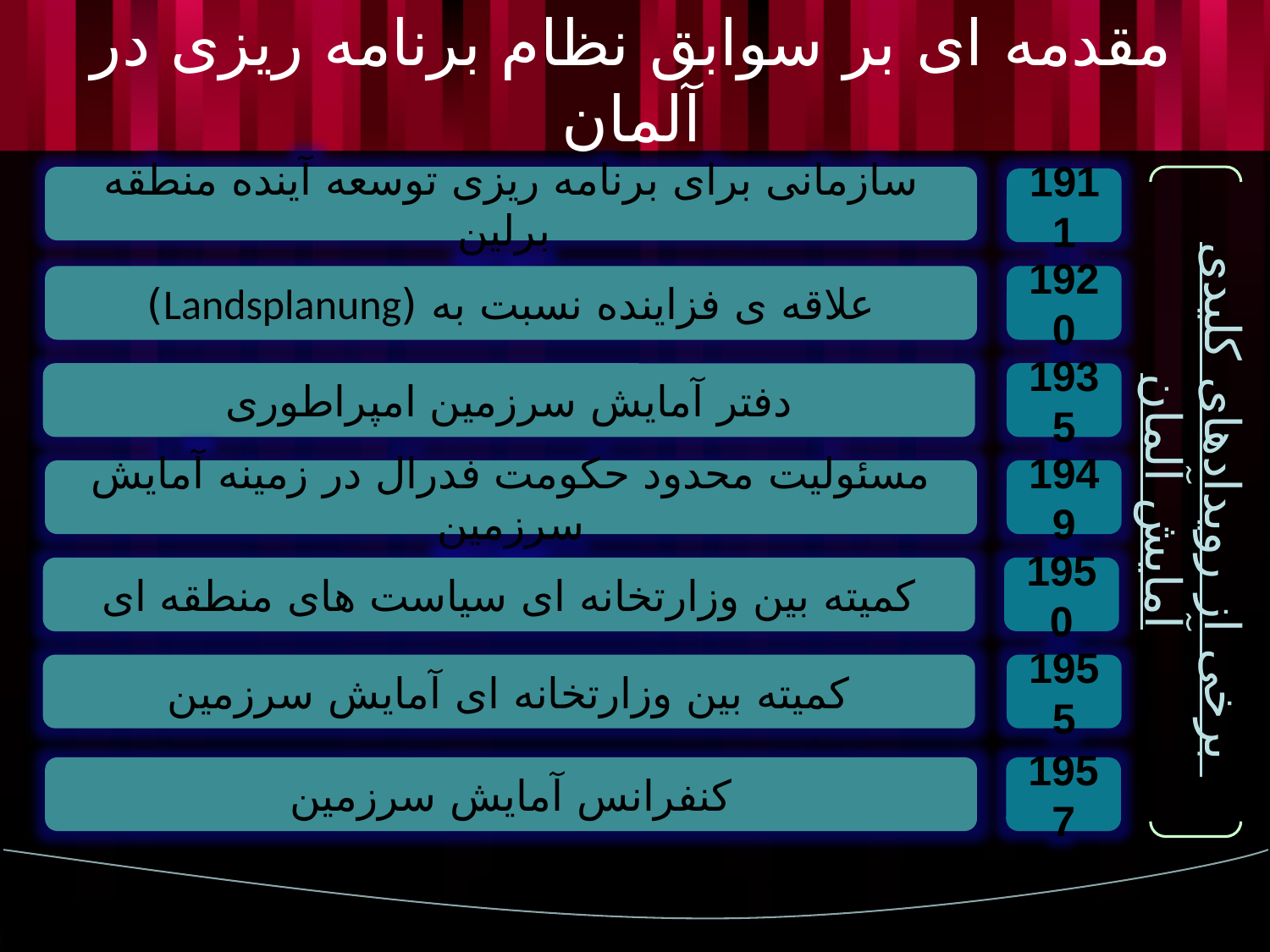

# مقدمه ای بر سوابق نظام برنامه ریزی در آلمان
سازمانی برای برنامه ریزی توسعه آینده منطقه برلین
1911
علاقه ی فزاینده نسبت به (Landsplanung)
1920
دفتر آمایش سرزمین امپراطوری
1935
برخی از رویدادهای کلیدی آمایش آلمان
مسئولیت محدود حکومت فدرال در زمینه آمایش سرزمین
1949
1950
کمیته بین وزارتخانه ای سیاست های منطقه ای
کمیته بین وزارتخانه ای آمایش سرزمین
1955
کنفرانس آمایش سرزمین
1957